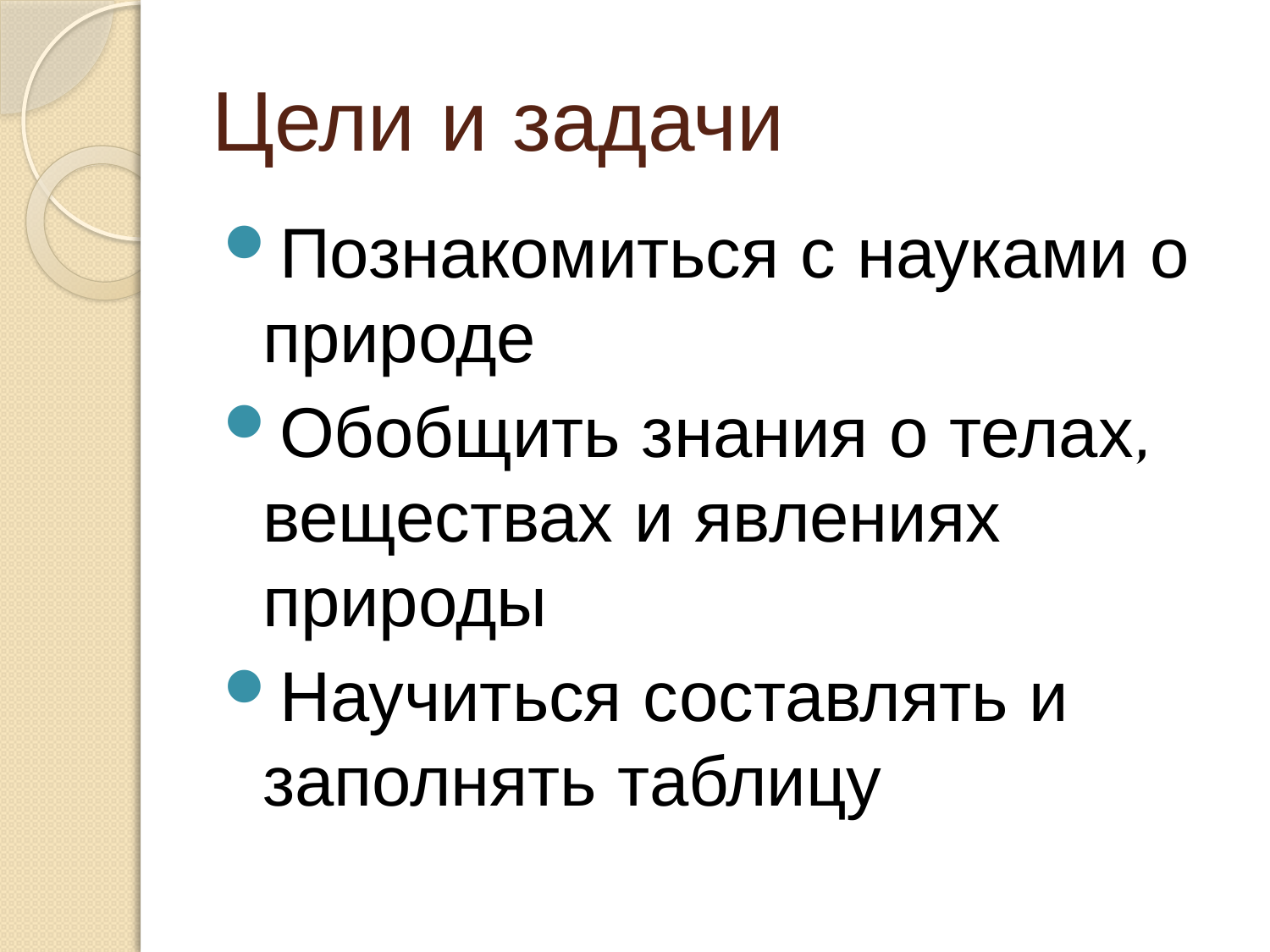

# Цели и задачи
Познакомиться с науками о природе
Обобщить знания о телах, веществах и явлениях природы
Научиться составлять и заполнять таблицу